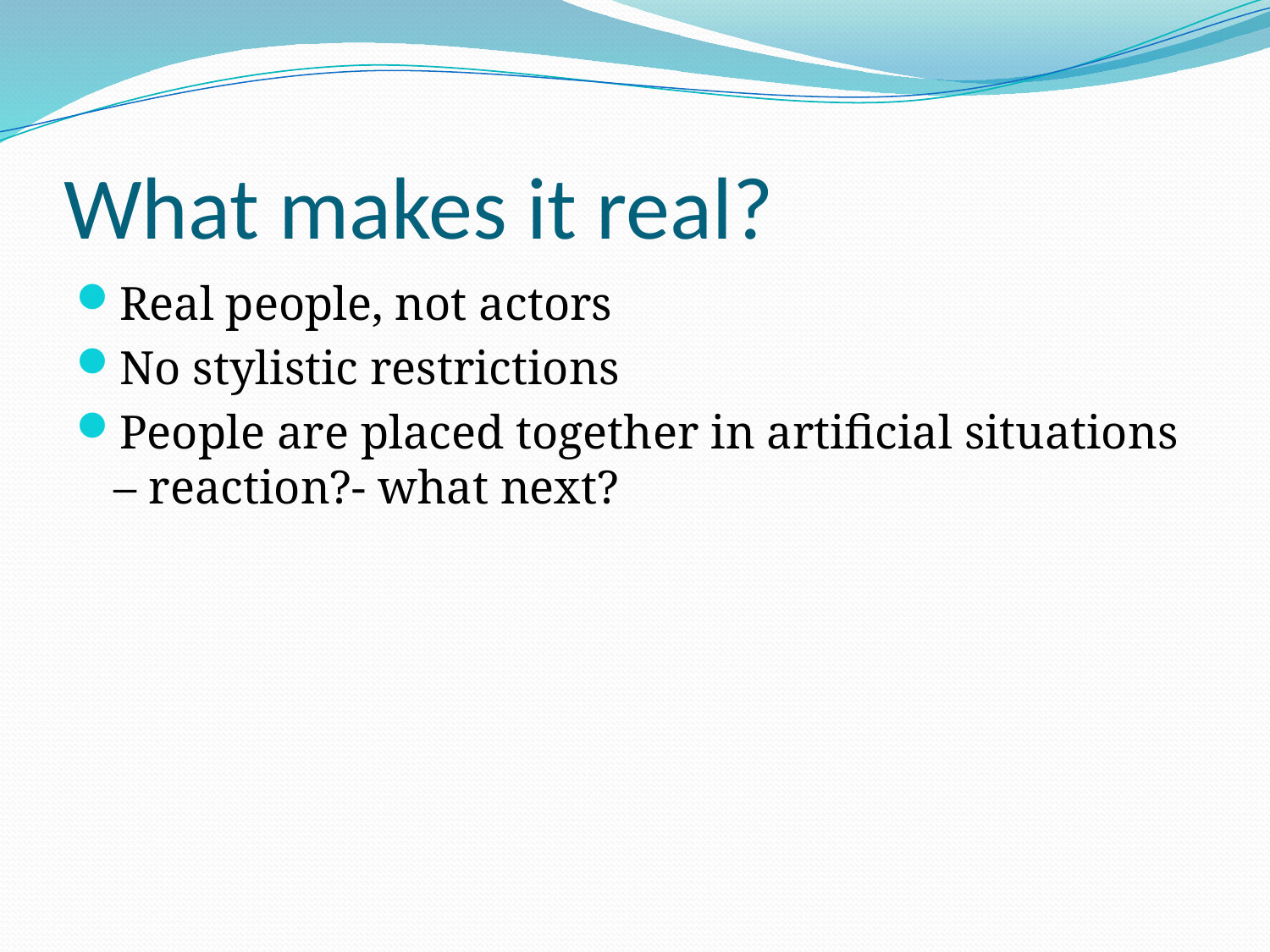

# What makes it real?
Real people, not actors
No stylistic restrictions
People are placed together in artificial situations – reaction?- what next?